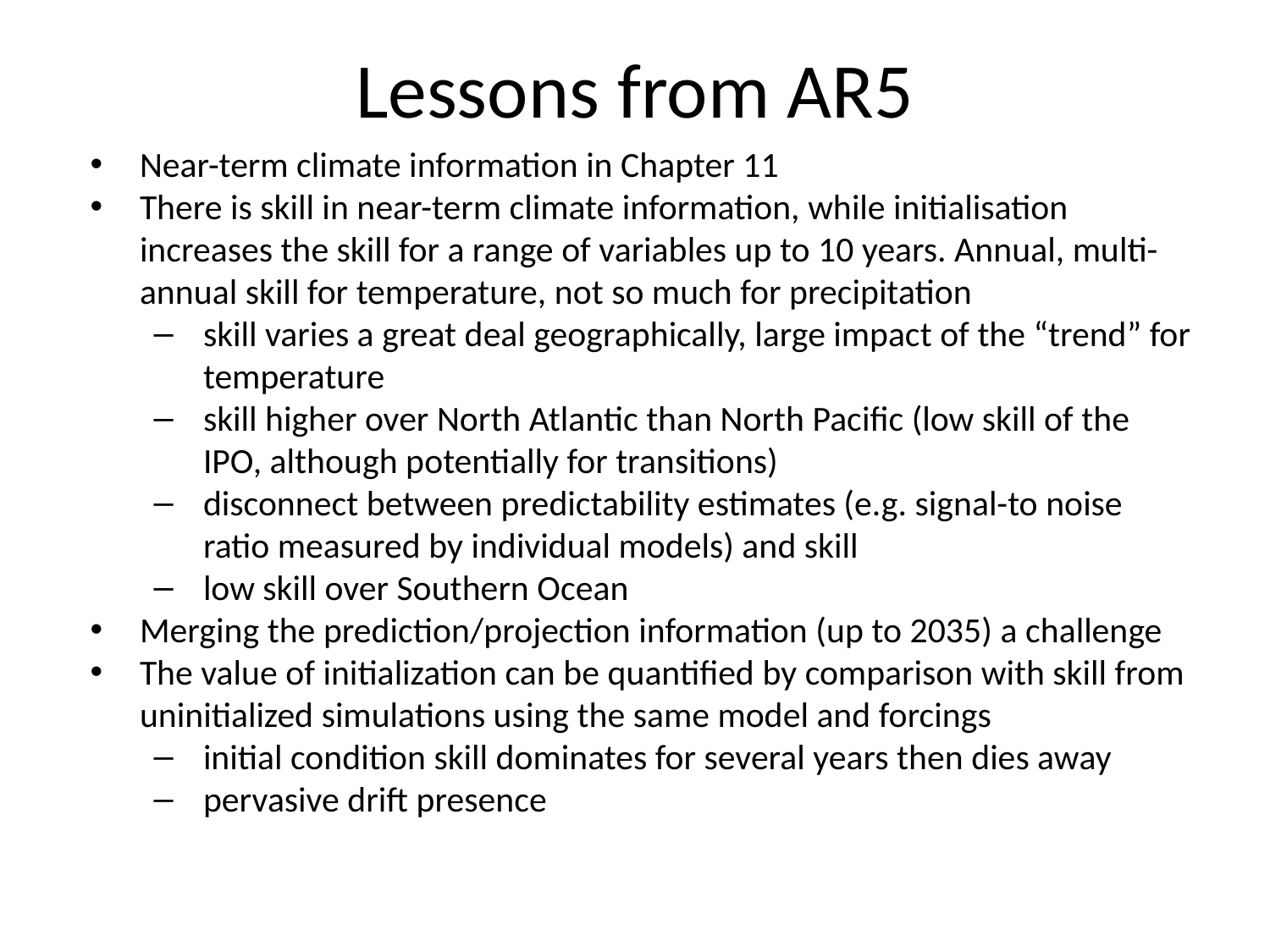

# Lessons from AR5
Near-term climate information in Chapter 11
There is skill in near-term climate information, while initialisation increases the skill for a range of variables up to 10 years. Annual, multi-annual skill for temperature, not so much for precipitation
skill varies a great deal geographically, large impact of the “trend” for temperature
skill higher over North Atlantic than North Pacific (low skill of the IPO, although potentially for transitions)
disconnect between predictability estimates (e.g. signal-to noise ratio measured by individual models) and skill
low skill over Southern Ocean
Merging the prediction/projection information (up to 2035) a challenge
The value of initialization can be quantified by comparison with skill from uninitialized simulations using the same model and forcings
initial condition skill dominates for several years then dies away
pervasive drift presence